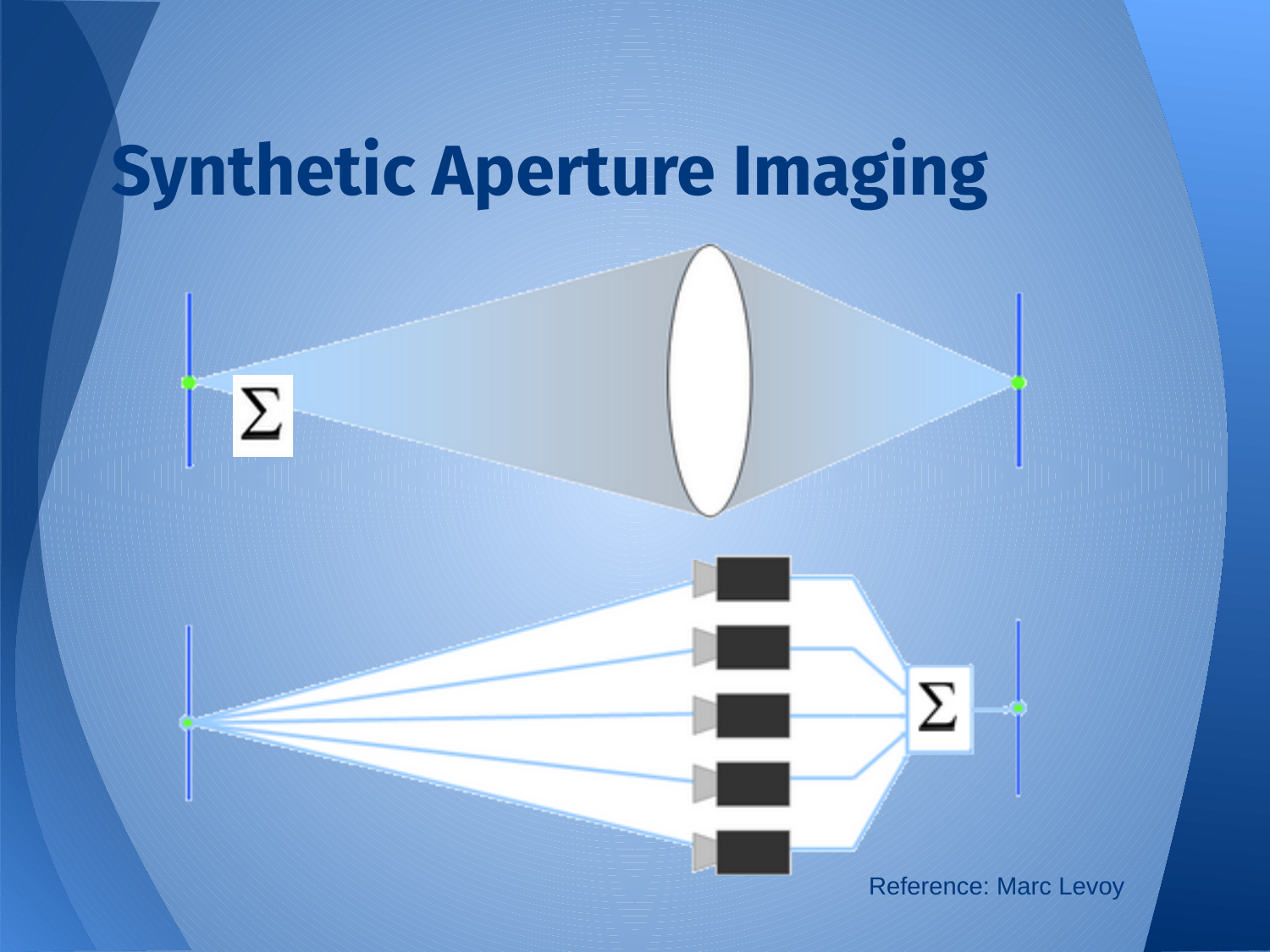

# Synthetic Aperture Imaging

Reference: Marc Levoy